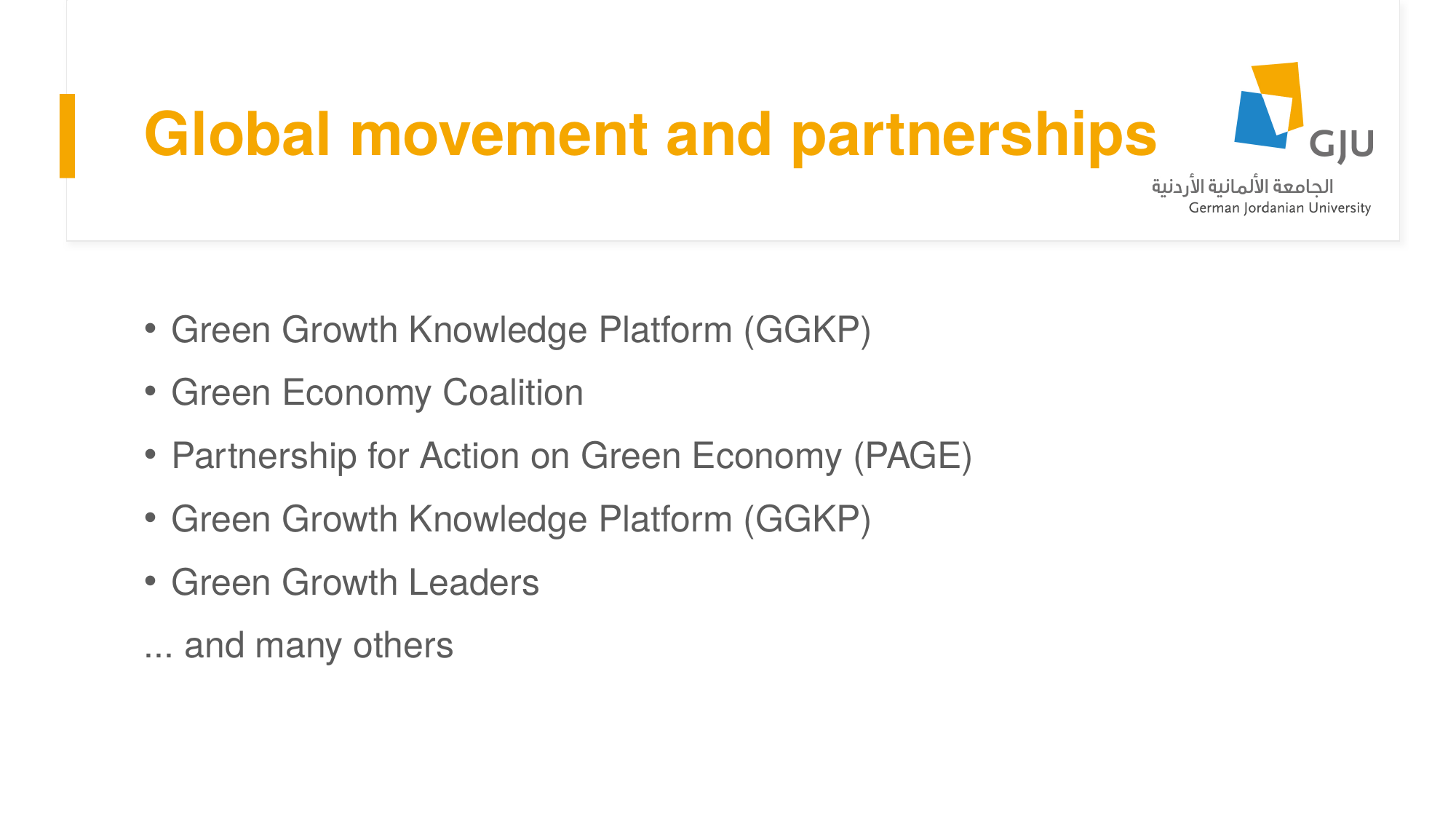

# Global movement and partnerships
Green Growth Knowledge Platform (GGKP)
Green Economy Coalition
Partnership for Action on Green Economy (PAGE)
Green Growth Knowledge Platform (GGKP)
Green Growth Leaders
... and many others